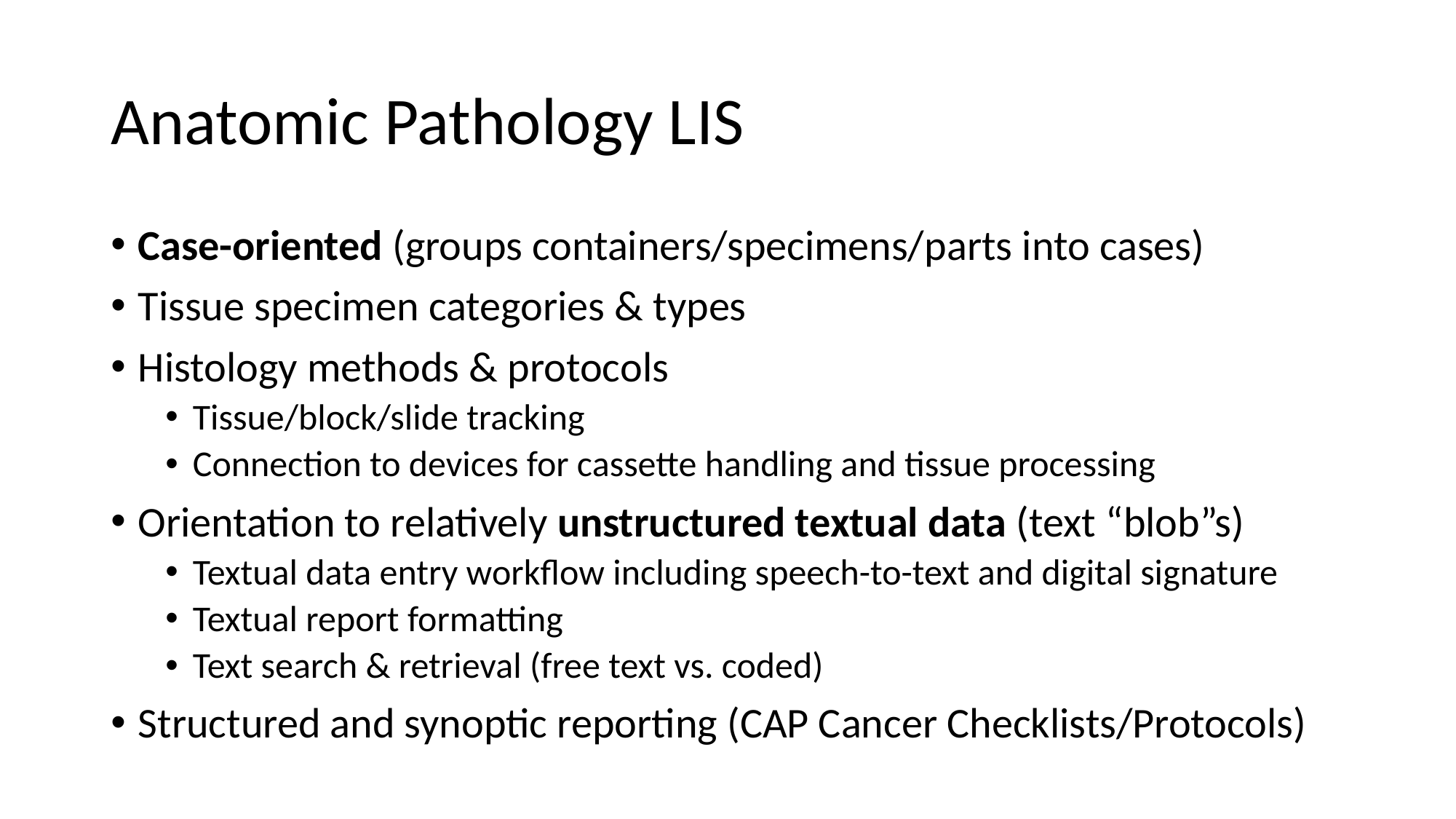

# Anatomic Pathology LIS
Case-oriented (groups containers/specimens/parts into cases)
Tissue specimen categories & types
Histology methods & protocols
Tissue/block/slide tracking
Connection to devices for cassette handling and tissue processing
Orientation to relatively unstructured textual data (text “blob”s)
Textual data entry workflow including speech-to-text and digital signature
Textual report formatting
Text search & retrieval (free text vs. coded)
Structured and synoptic reporting (CAP Cancer Checklists/Protocols)